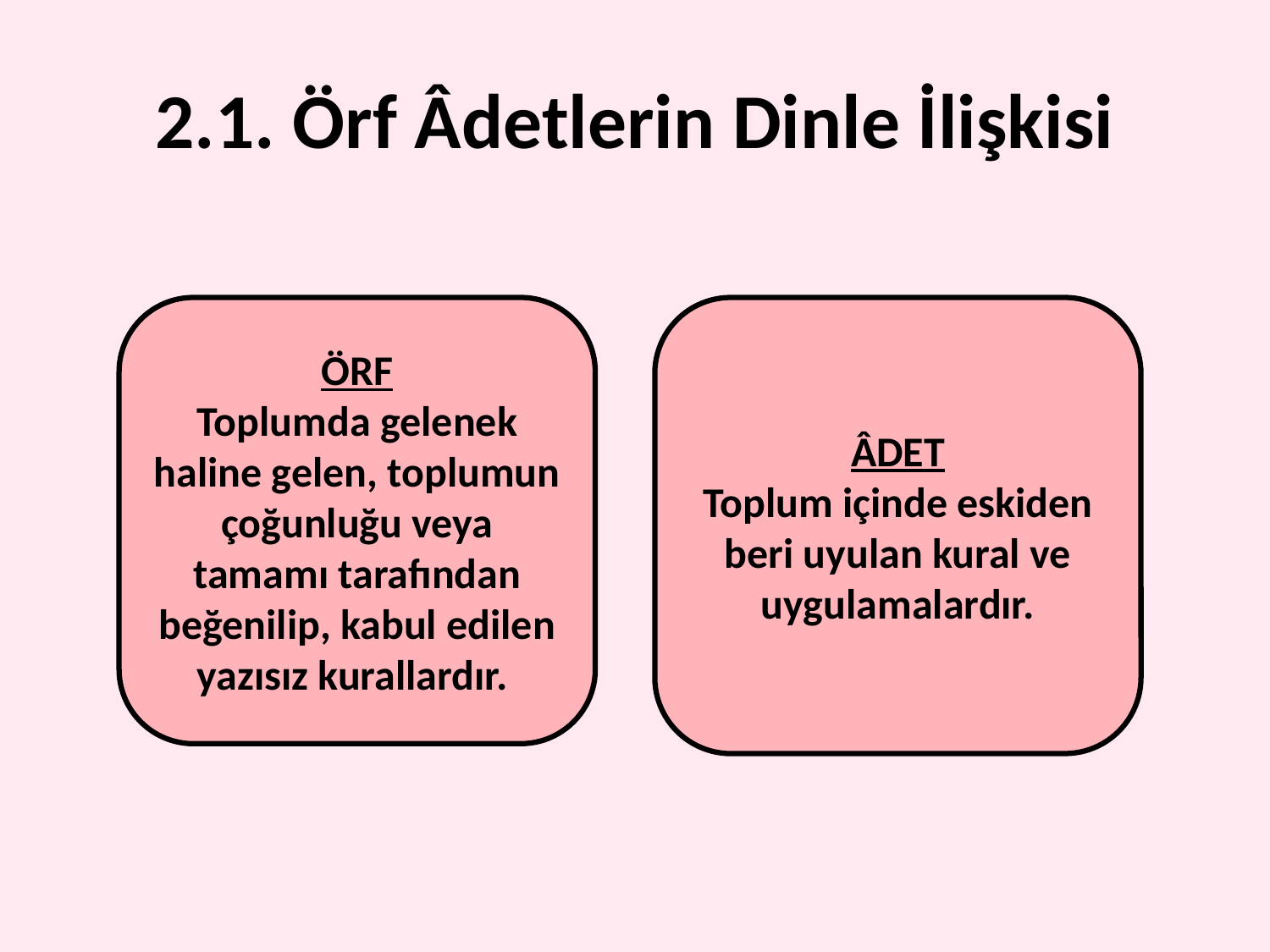

# 2.1. Örf Âdetlerin Dinle İlişkisi
ÖRF
Toplumda gelenek haline gelen, toplumun çoğunluğu veya tamamı tarafından beğenilip, kabul edilen yazısız kurallardır.
ÂDET
Toplum içinde eskiden beri uyulan kural ve uygulamalardır.